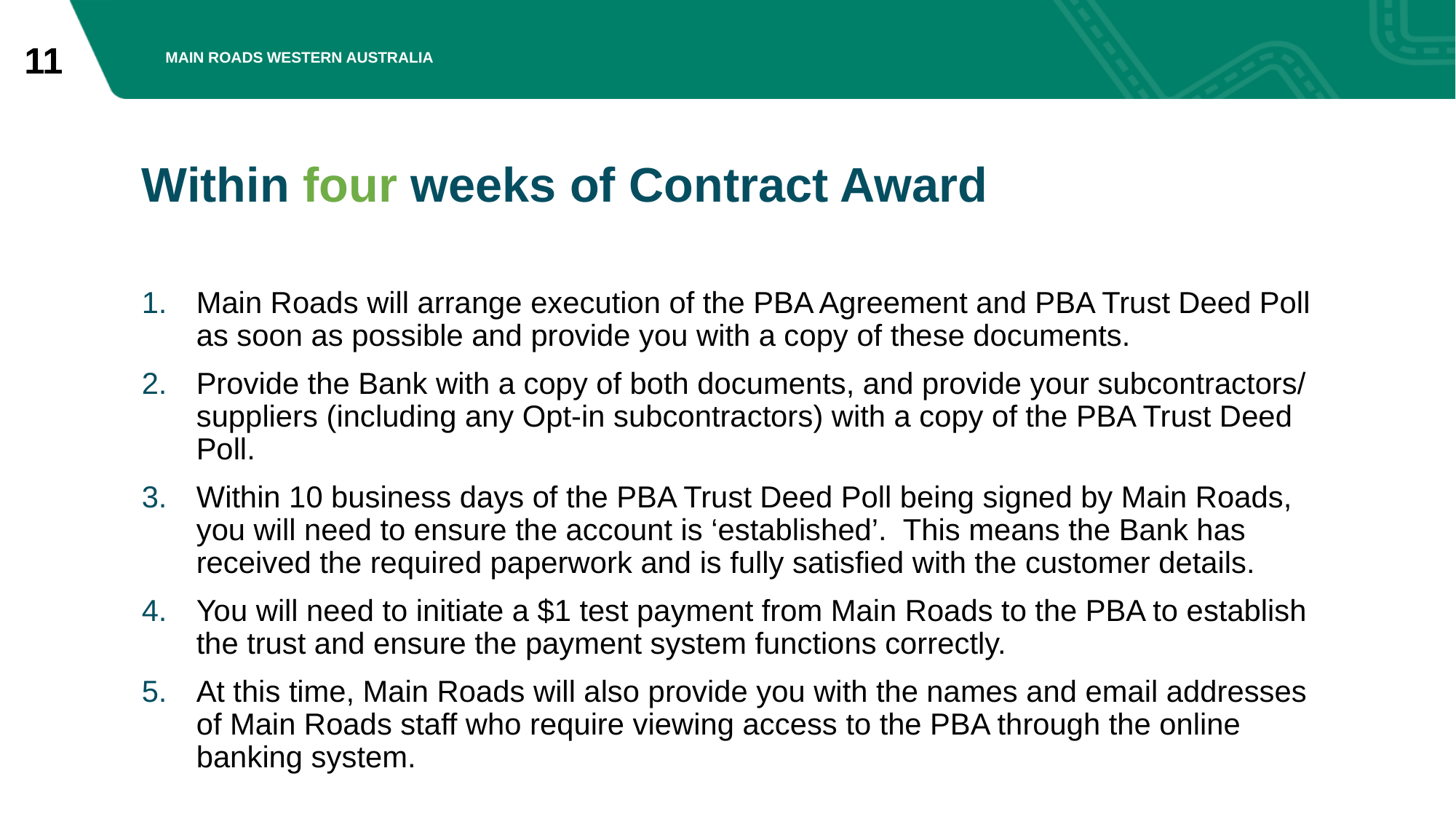

# Within four weeks of Contract Award
Main Roads will arrange execution of the PBA Agreement and PBA Trust Deed Poll as soon as possible and provide you with a copy of these documents.
Provide the Bank with a copy of both documents, and provide your subcontractors/ suppliers (including any Opt-in subcontractors) with a copy of the PBA Trust Deed Poll.
Within 10 business days of the PBA Trust Deed Poll being signed by Main Roads, you will need to ensure the account is ‘established’.  This means the Bank has received the required paperwork and is fully satisfied with the customer details.
You will need to initiate a $1 test payment from Main Roads to the PBA to establish the trust and ensure the payment system functions correctly.
At this time, Main Roads will also provide you with the names and email addresses of Main Roads staff who require viewing access to the PBA through the online banking system.